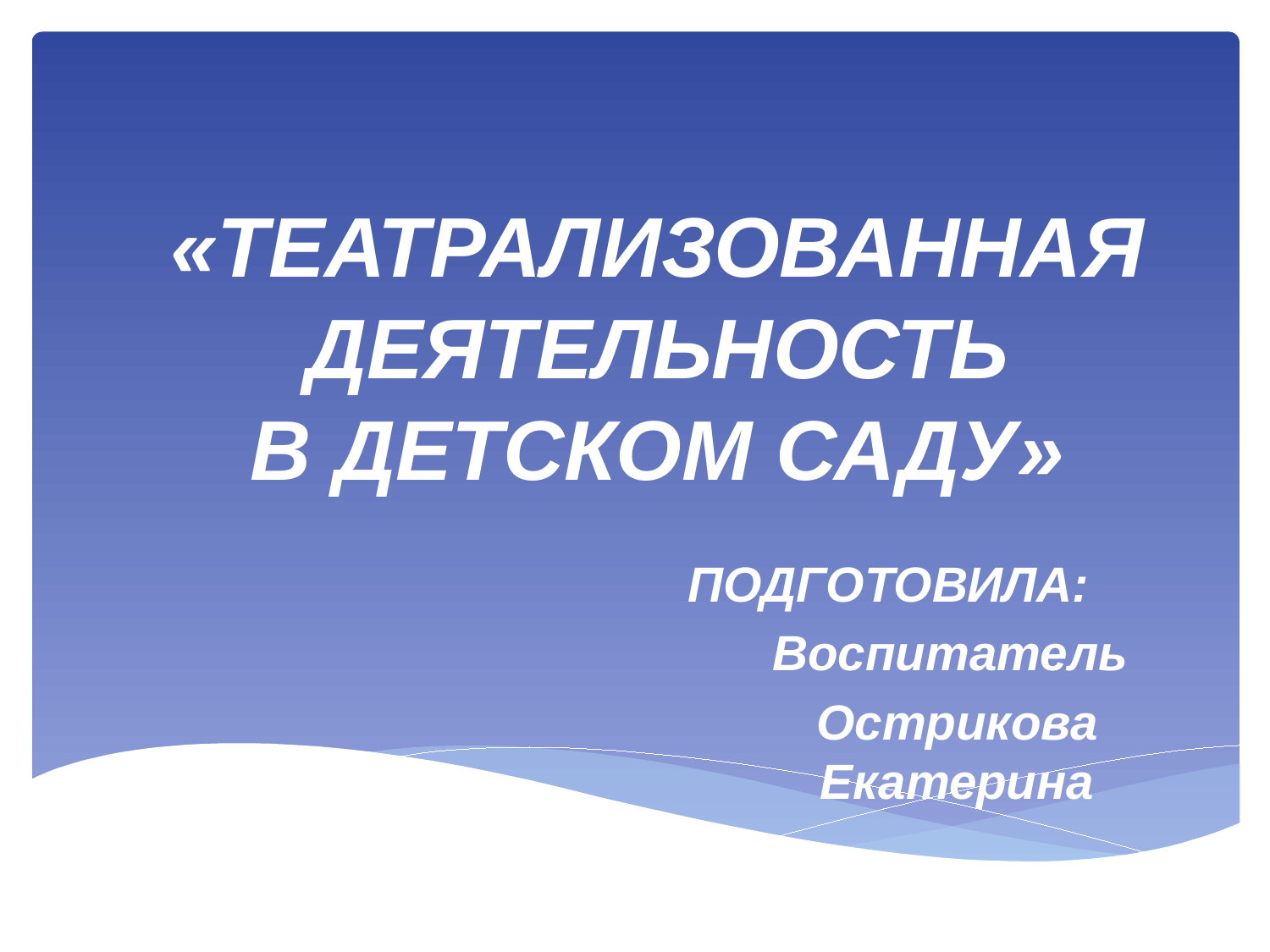

# «ТЕАТРАЛИЗОВАННАЯ ДЕЯТЕЛЬНОСТЬ В ДЕТСКОМ САДУ»
ПОДГОТОВИЛА:
Воспитатель
Острикова Екатерина